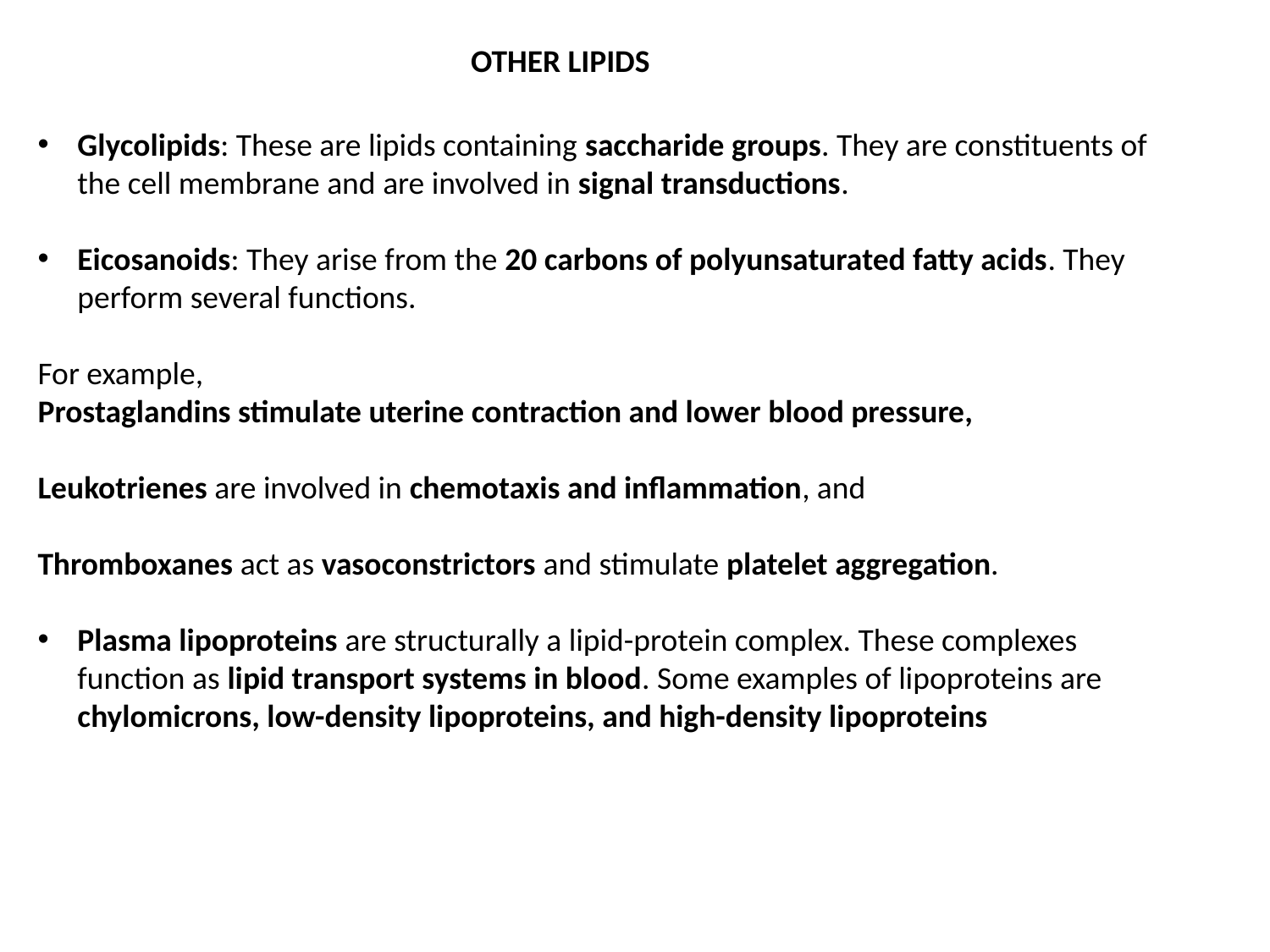

OTHER LIPIDS
Glycolipids: These are lipids containing saccharide groups. They are constituents of the cell membrane and are involved in signal transductions.

Eicosanoids: They arise from the 20 carbons of polyunsaturated fatty acids. They perform several functions.

For example,
Prostaglandins stimulate uterine contraction and lower blood pressure,

Leukotrienes are involved in chemotaxis and inflammation, and

Thromboxanes act as vasoconstrictors and stimulate platelet aggregation.

Plasma lipoproteins are structurally a lipid-protein complex. These complexes function as lipid transport systems in blood. Some examples of lipoproteins are chylomicrons, low-density lipoproteins, and high-density lipoproteins